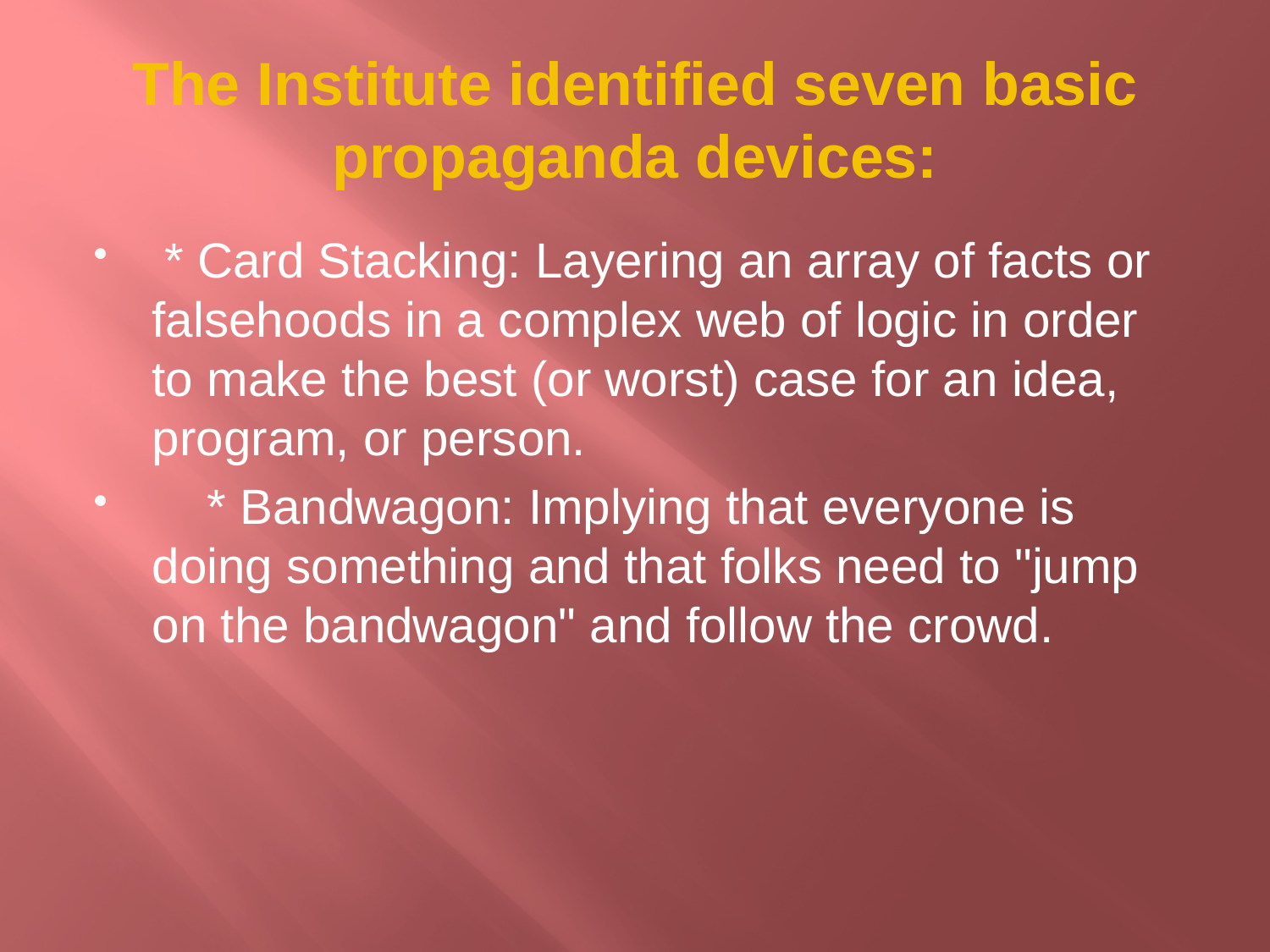

# The Institute identified seven basic propaganda devices:
 * Card Stacking: Layering an array of facts or falsehoods in a complex web of logic in order to make the best (or worst) case for an idea, program, or person.
    * Bandwagon: Implying that everyone is doing something and that folks need to "jump on the bandwagon" and follow the crowd.